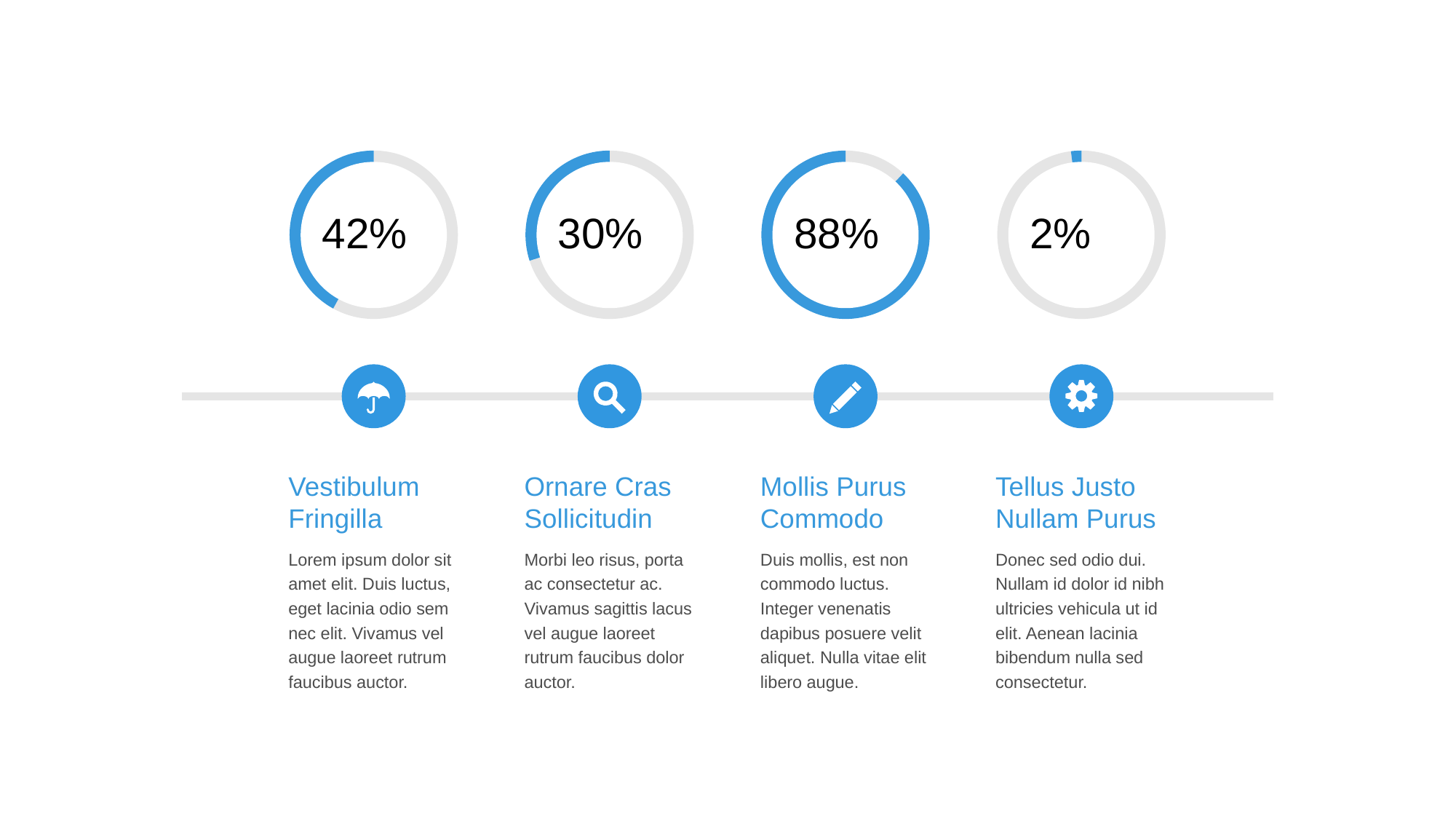

### Chart

| Category | Region 1 |
|---|---|
| 1 | 58.0 |
| 2 | 42.0 |
42%

Vestibulum Fringilla
Lorem ipsum dolor sit amet elit. Duis luctus, eget lacinia odio sem nec elit. Vivamus vel augue laoreet rutrum faucibus auctor.

### Chart

| Category | Region 1 |
|---|---|
| 1 | 70.0 |
| 2 | 30.0 |
30%

Ornare Cras Sollicitudin
Morbi leo risus, porta ac consectetur ac. Vivamus sagittis lacus vel augue laoreet rutrum faucibus dolor auctor.

### Chart

| Category | Region 1 |
|---|---|
| 1 | 12.0 |
| 2 | 88.0 |
88%

Mollis Purus Commodo
Duis mollis, est non commodo luctus. Integer venenatis dapibus posuere velit aliquet. Nulla vitae elit libero augue.

### Chart

| Category | Region 1 |
|---|---|
| 1 | 98.0 |
| 2 | 2.0 |
2%

Tellus Justo Nullam Purus
Donec sed odio dui. Nullam id dolor id nibh ultricies vehicula ut id elit. Aenean lacinia bibendum nulla sed consectetur.